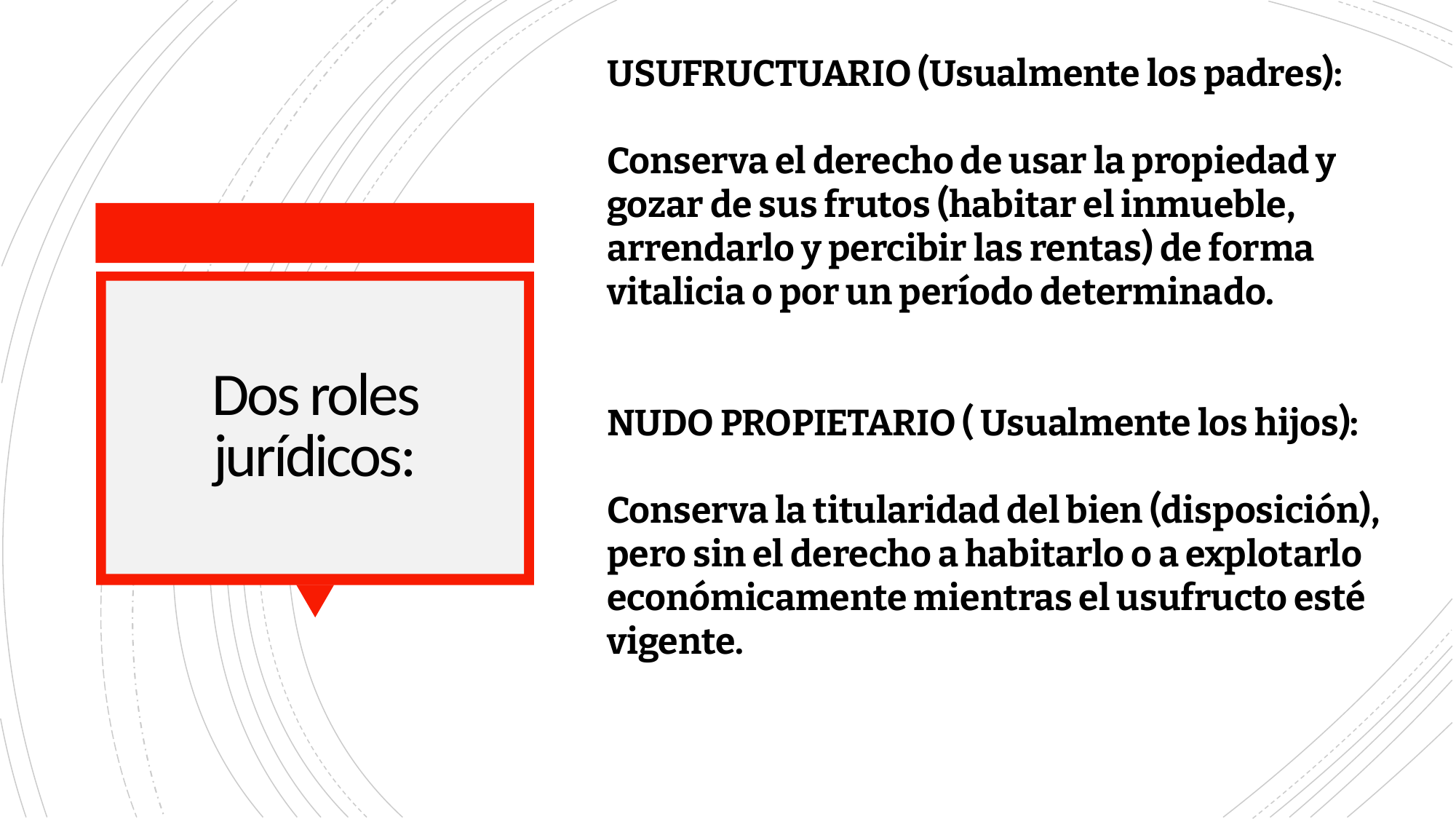

USUFRUCTUARIO (Usualmente los padres):

Conserva el derecho de usar la propiedad y gozar de sus frutos (habitar el inmueble, arrendarlo y percibir las rentas) de forma vitalicia o por un período determinado.

NUDO PROPIETARIO ( Usualmente los hijos):

Conserva la titularidad del bien (disposición), pero sin el derecho a habitarlo o a explotarlo económicamente mientras el usufructo esté vigente.

# Dos roles jurídicos: